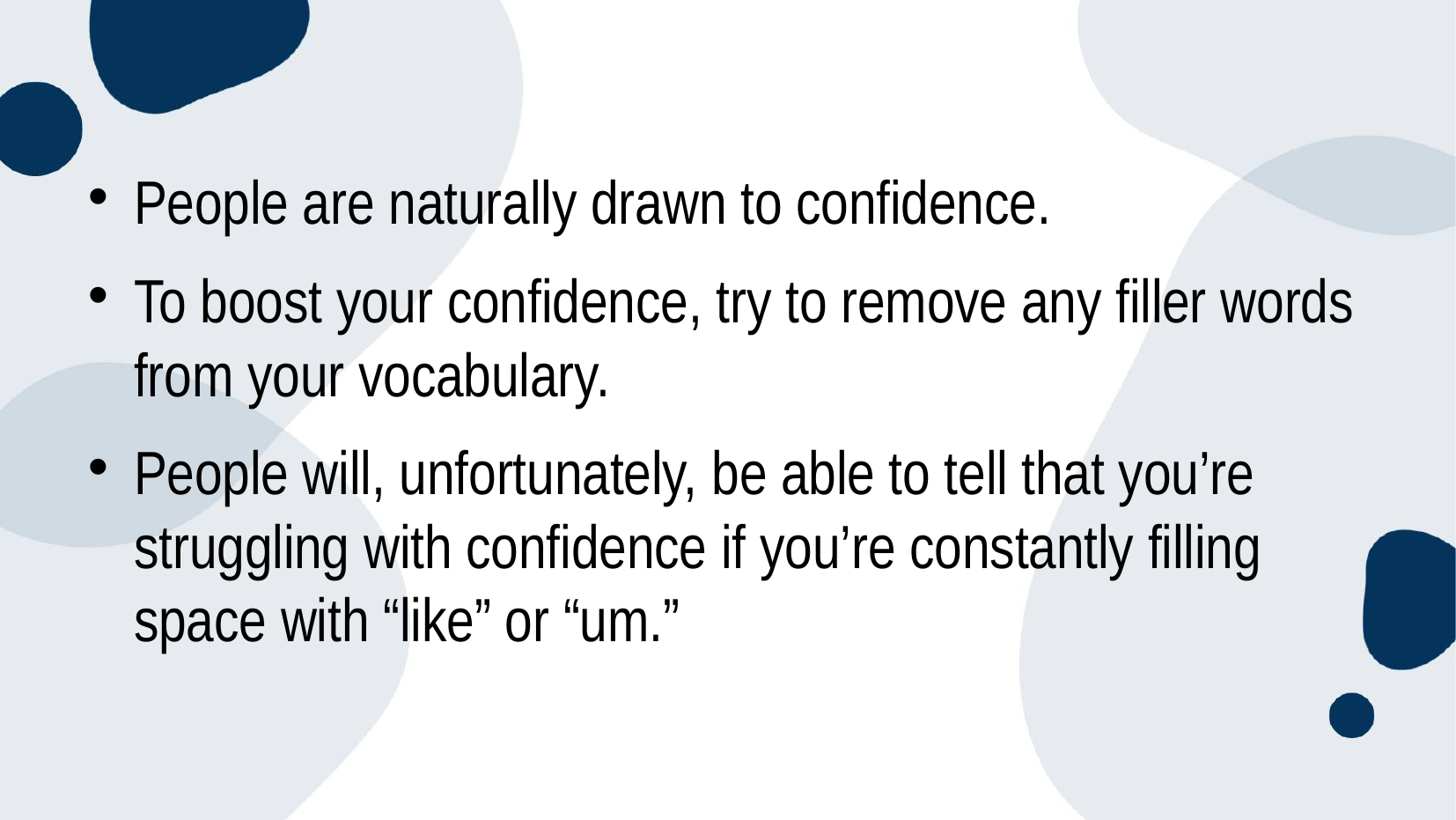

#
People are naturally drawn to confidence.
To boost your confidence, try to remove any filler words from your vocabulary.
People will, unfortunately, be able to tell that you’re struggling with confidence if you’re constantly filling space with “like” or “um.”